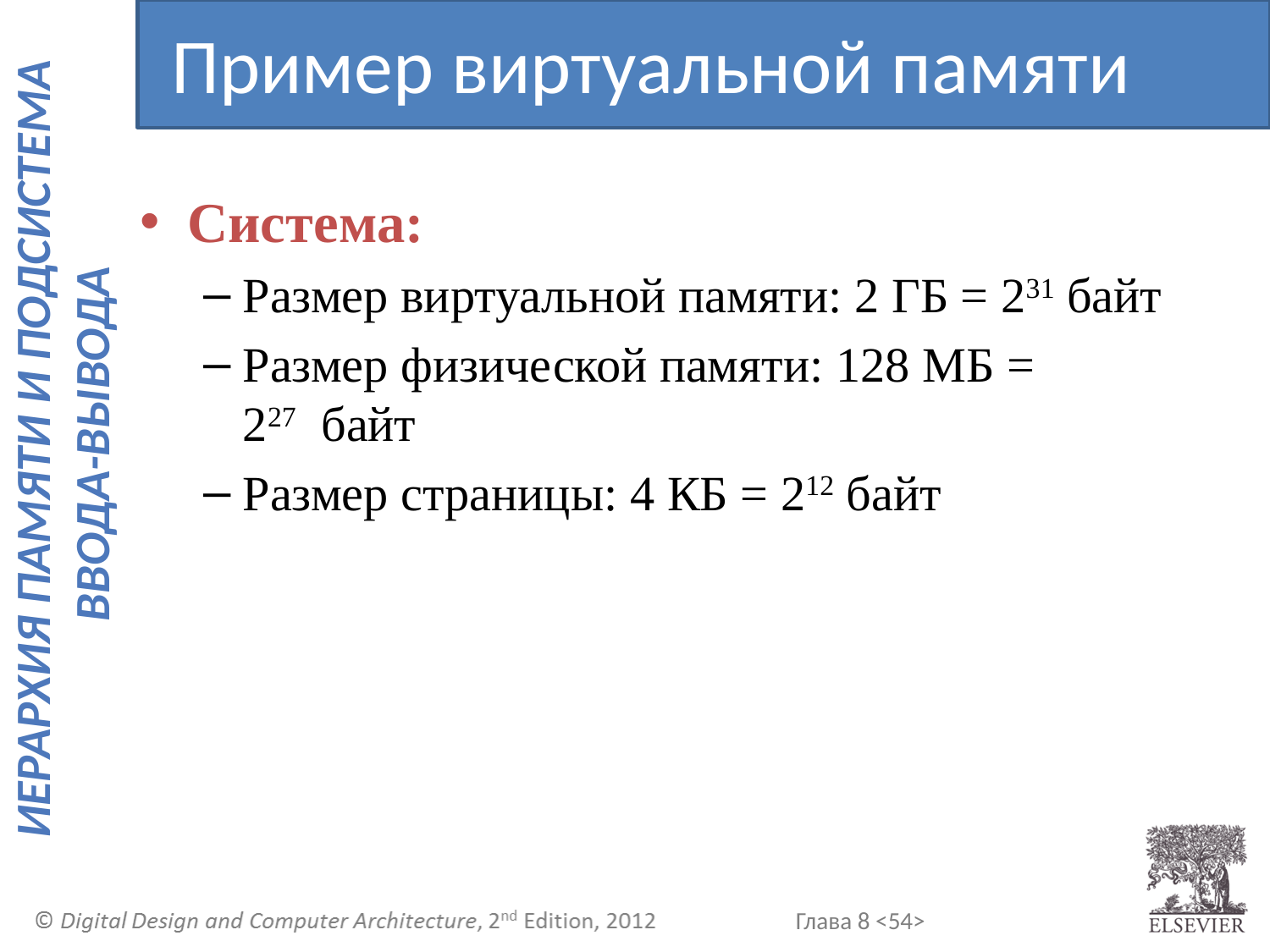

Пример виртуальной памяти

Система:
Размер виртуальной памяти: 2 ГБ = 231 байт
Размер физической памяти: 128 МБ = 227 байт
Размер страницы: 4 КБ = 212 байт